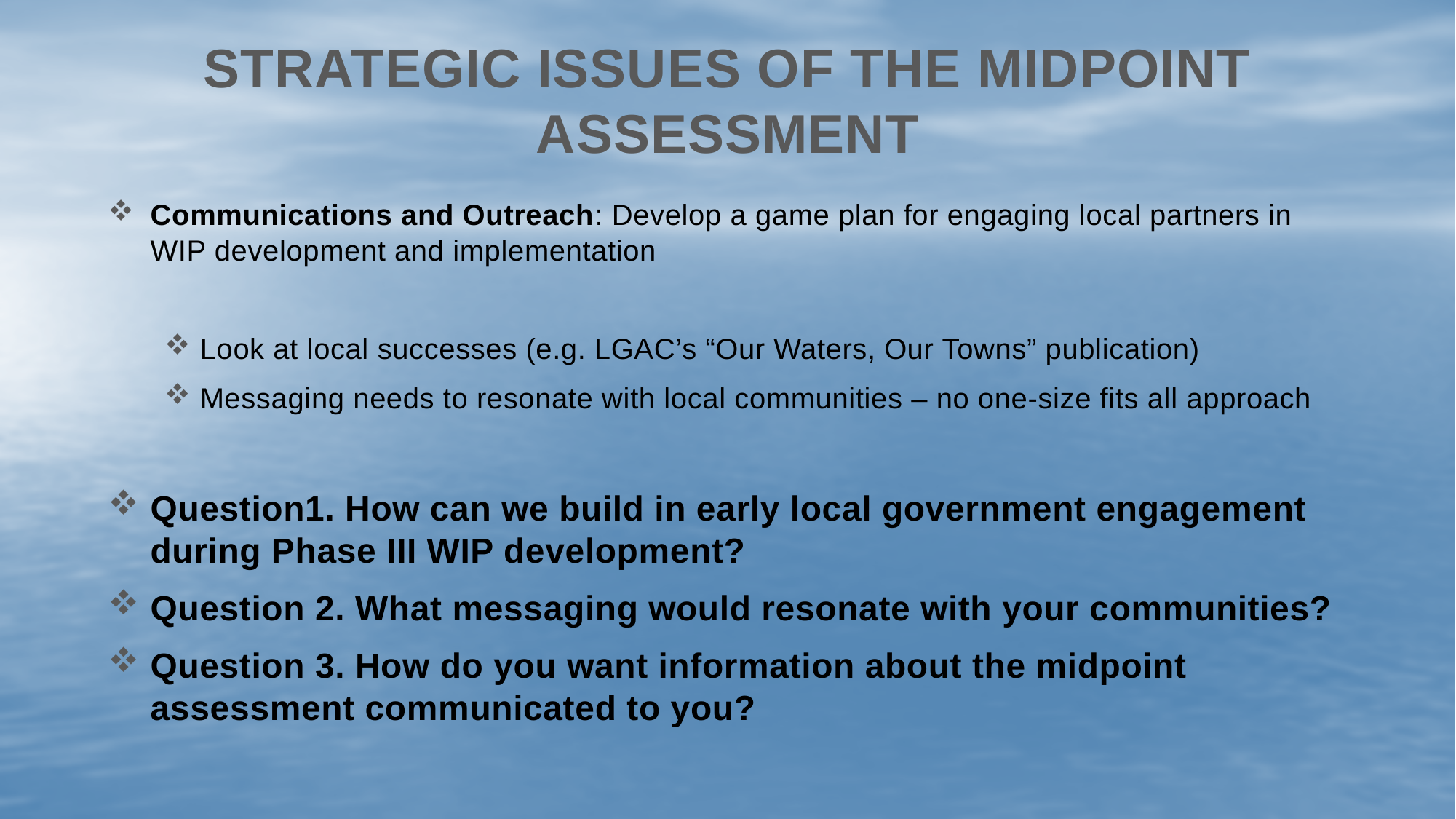

# Strategic issues of the midpoint assessment
Communications and Outreach: Develop a game plan for engaging local partners in WIP development and implementation

Look at local successes (e.g. LGAC’s “Our Waters, Our Towns” publication)
Messaging needs to resonate with local communities – no one-size fits all approach

Question1. How can we build in early local government engagement during Phase III WIP development?
Question 2. What messaging would resonate with your communities?
Question 3. How do you want information about the midpoint assessment communicated to you?